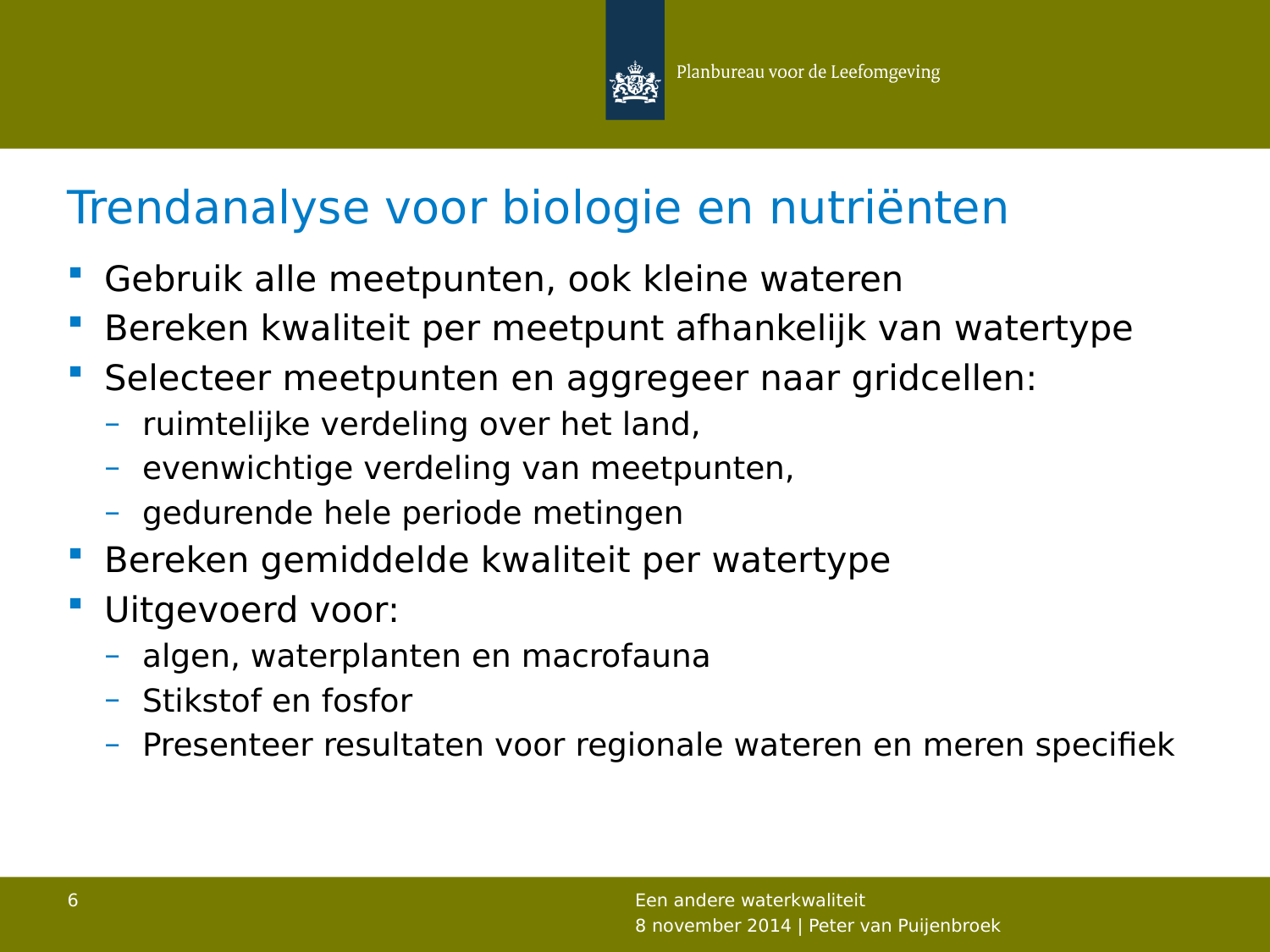

# Trendanalyse voor biologie en nutriënten
Gebruik alle meetpunten, ook kleine wateren
Bereken kwaliteit per meetpunt afhankelijk van watertype
Selecteer meetpunten en aggregeer naar gridcellen:
ruimtelijke verdeling over het land,
evenwichtige verdeling van meetpunten,
gedurende hele periode metingen
Bereken gemiddelde kwaliteit per watertype
Uitgevoerd voor:
algen, waterplanten en macrofauna
Stikstof en fosfor
Presenteer resultaten voor regionale wateren en meren specifiek

Een andere waterkwaliteit
6
8 november 2014 | Peter van Puijenbroek